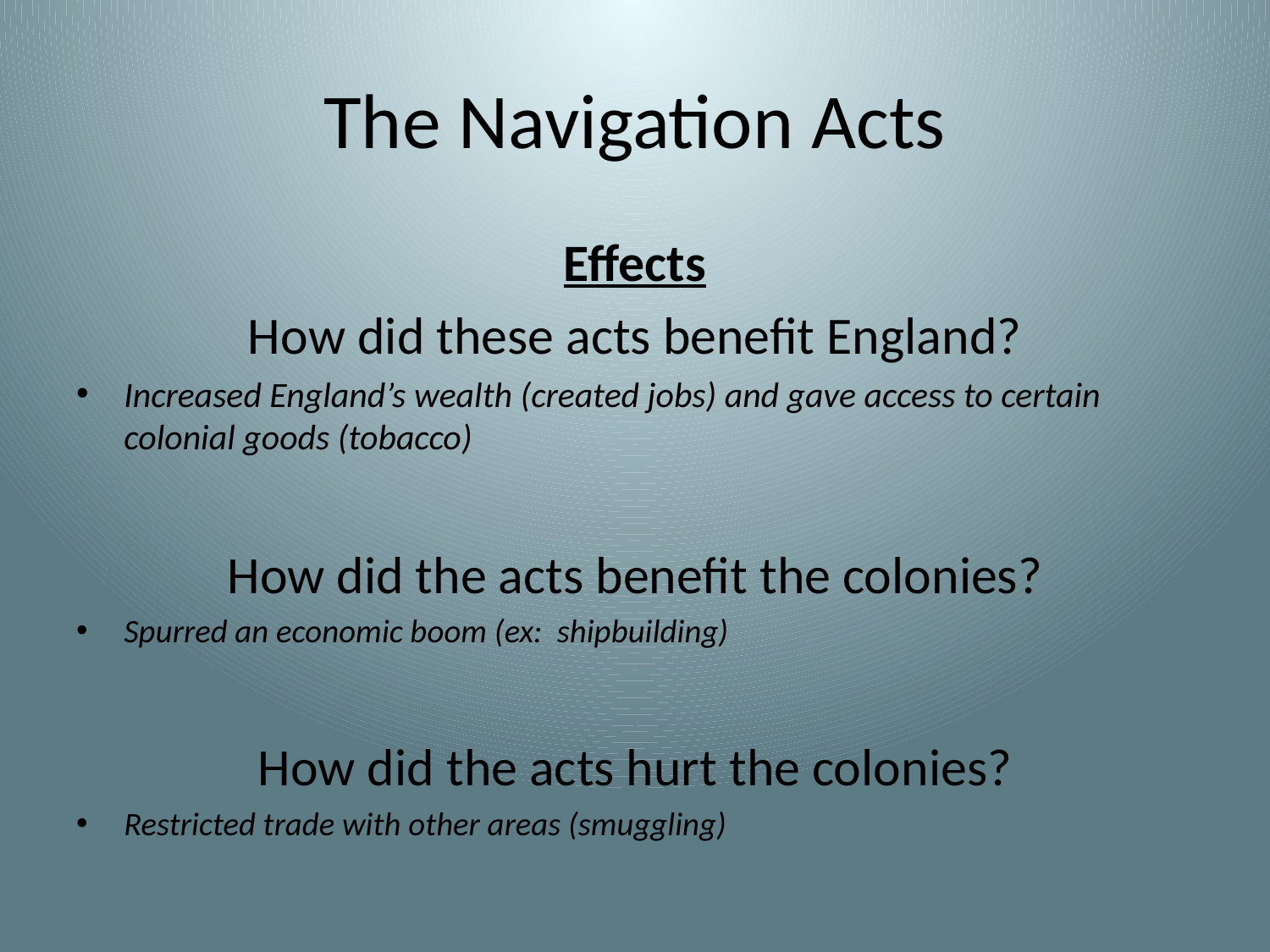

# The Navigation Acts
Effects
How did these acts benefit England?
Increased England’s wealth (created jobs) and gave access to certain colonial goods (tobacco)

How did the acts benefit the colonies?
Spurred an economic boom (ex:  shipbuilding)

How did the acts hurt the colonies?
Restricted trade with other areas (smuggling)